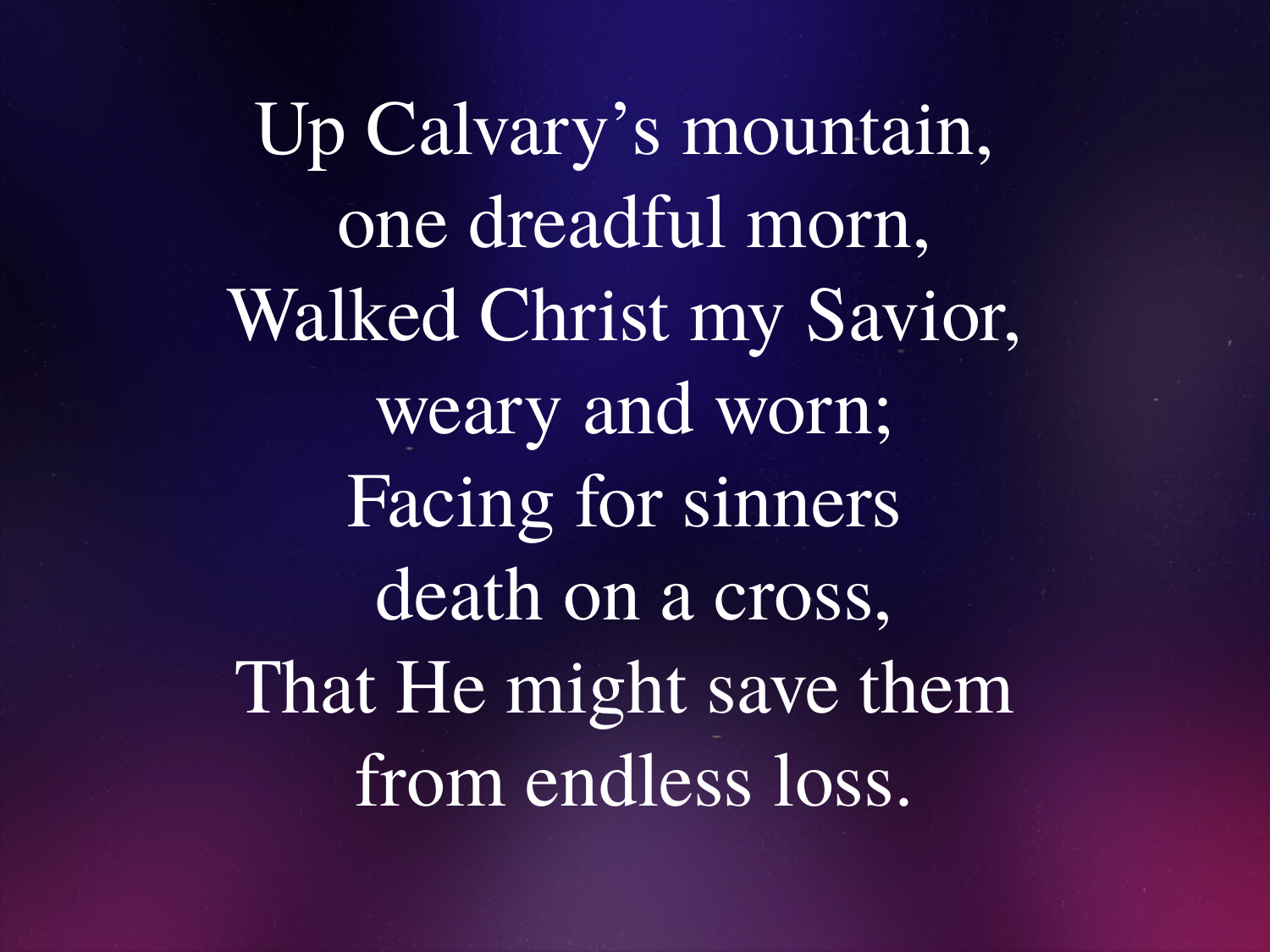

# Up Calvary’s mountain, one dreadful morn, Walked Christ my Savior, weary and worn; Facing for sinners death on a cross, That He might save them from endless loss.